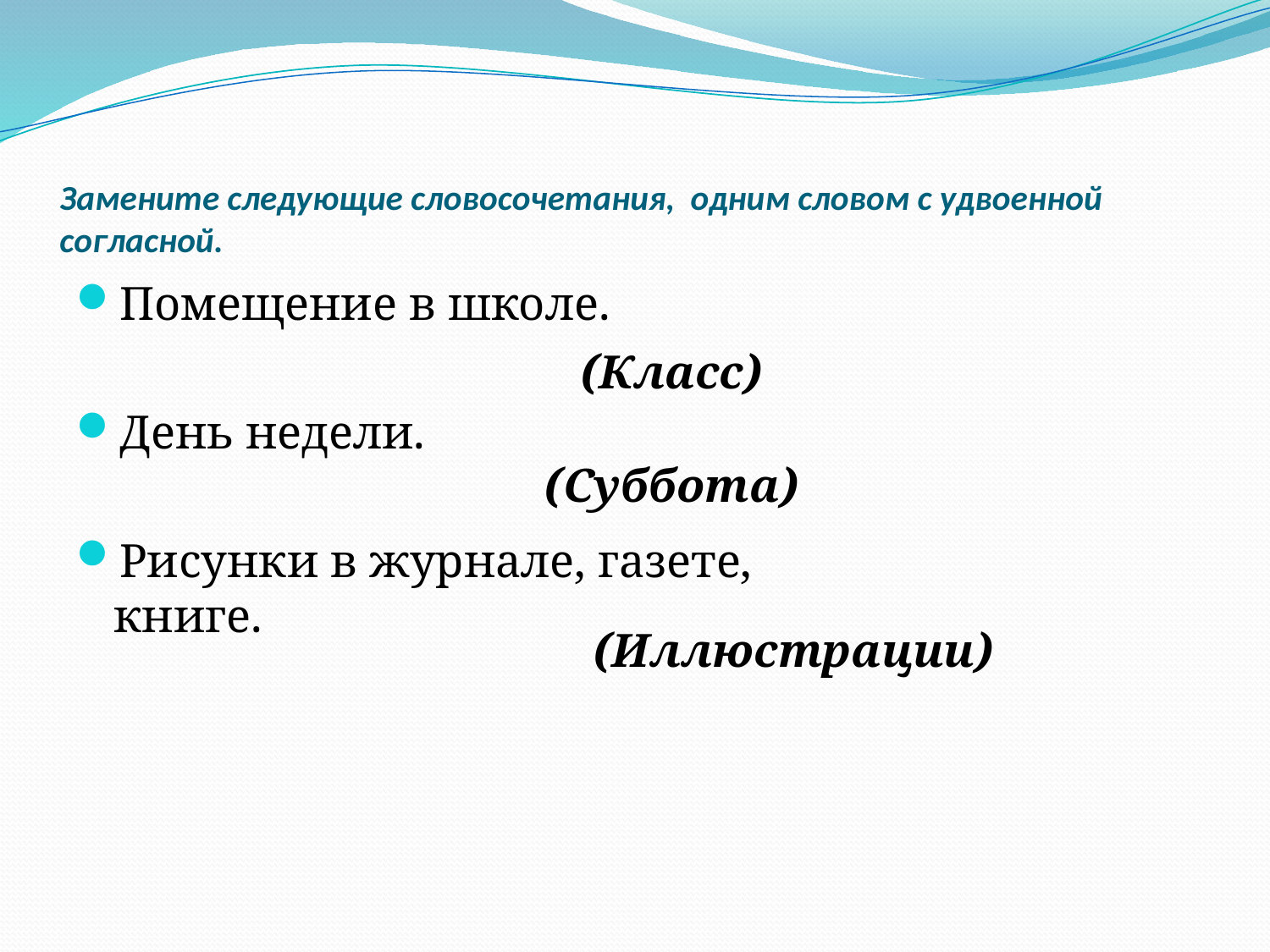

# Замените следующие словосочетания,  одним словом с удвоенной согласной.
Помещение в школе.

День недели.

Рисунки в журнале, газете, книге.
(Класс)
(Суббота)
(Иллюстрации)